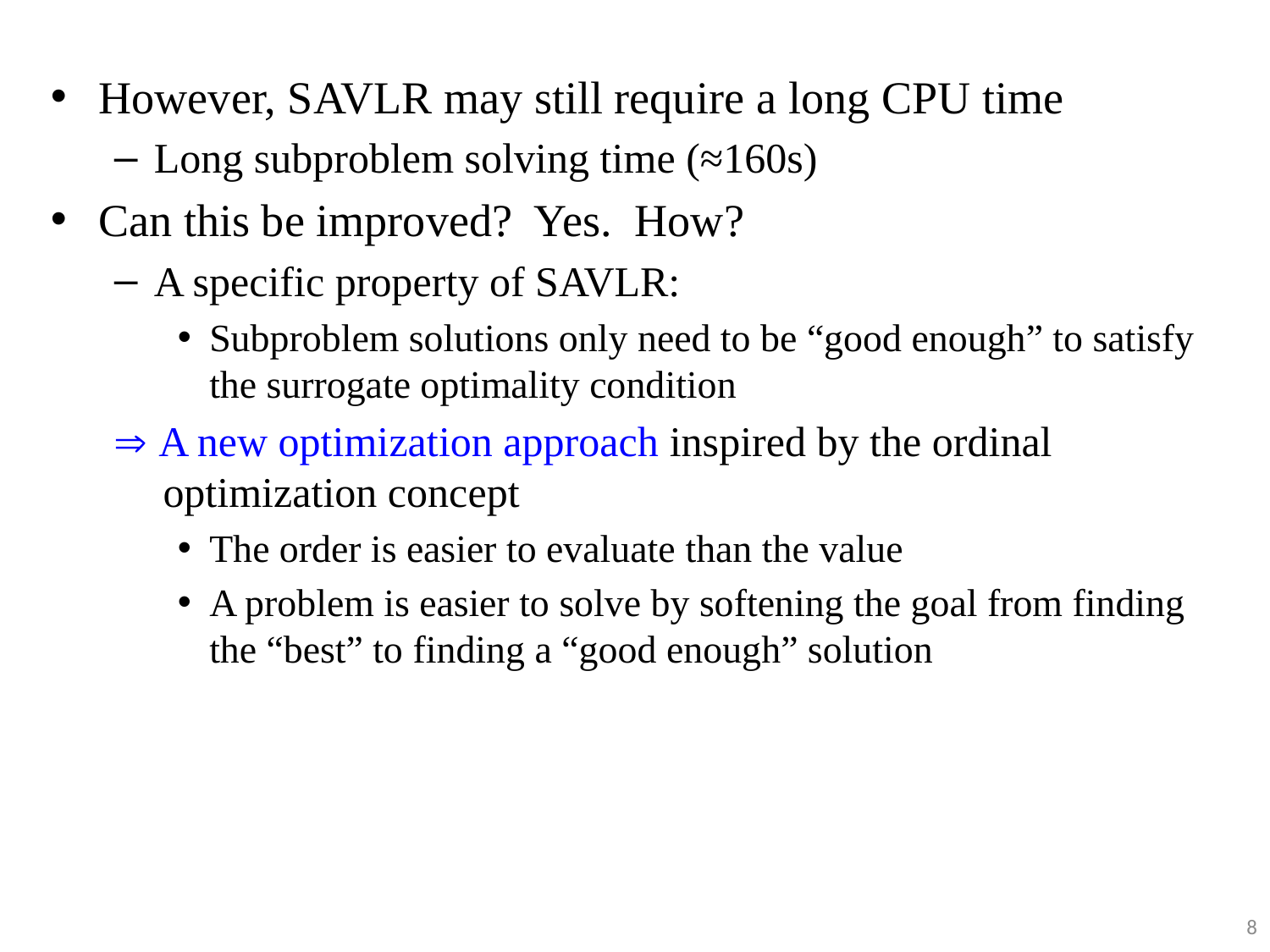

However, SAVLR may still require a long CPU time
Long subproblem solving time (≈160s)
Can this be improved?  Yes.  How?
A specific property of SAVLR:
Subproblem solutions only need to be “good enough” to satisfy the surrogate optimality condition
⇒ A new optimization approach inspired by the ordinal optimization concept
The order is easier to evaluate than the value
A problem is easier to solve by softening the goal from finding the “best” to finding a “good enough” solution

8